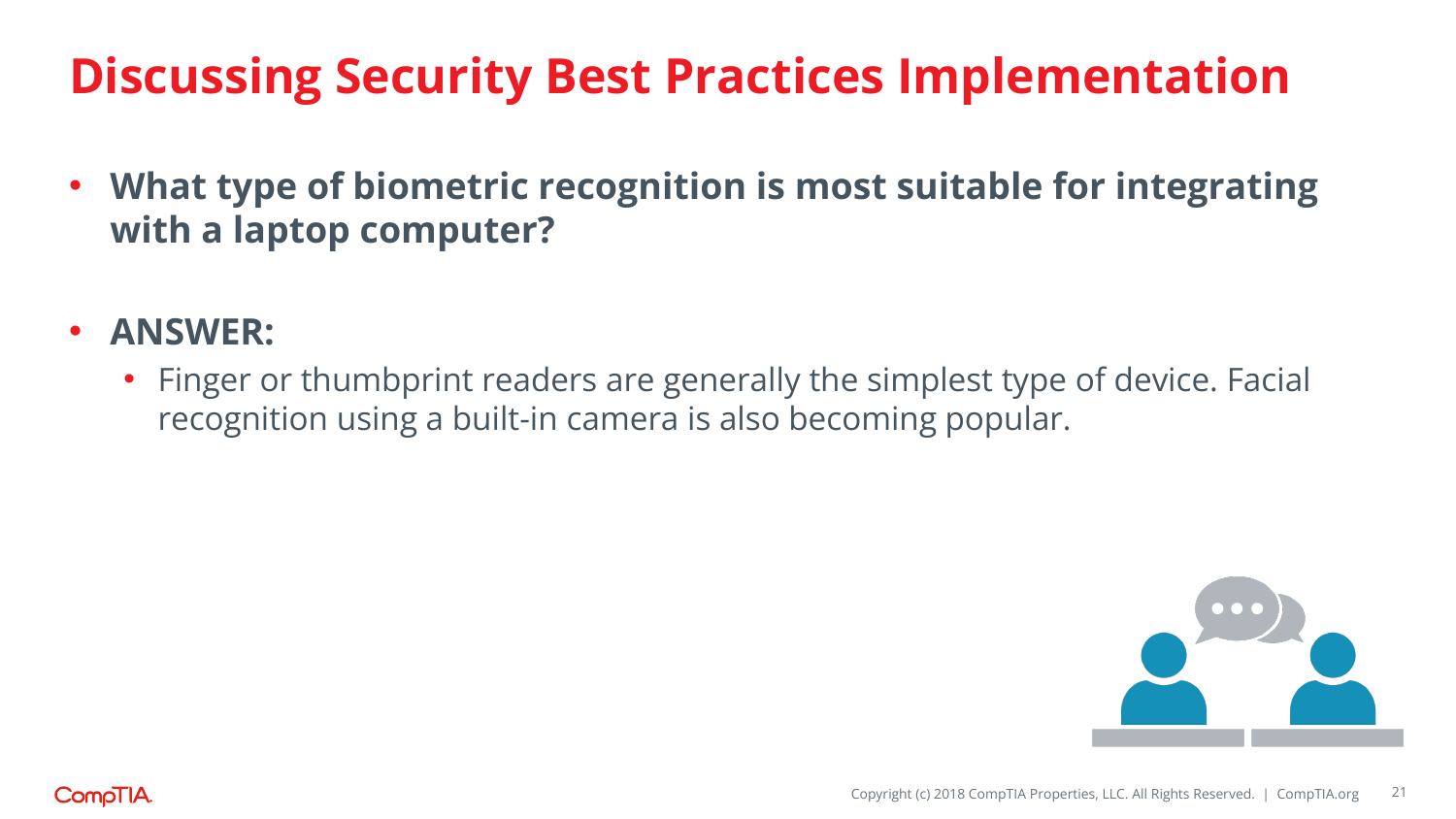

# Discussing Security Best Practices Implementation
What type of biometric recognition is most suitable for integrating with a laptop computer?

ANSWER:
Finger or thumbprint readers are generally the simplest type of device. Facial recognition using a built-in camera is also becoming popular.

21